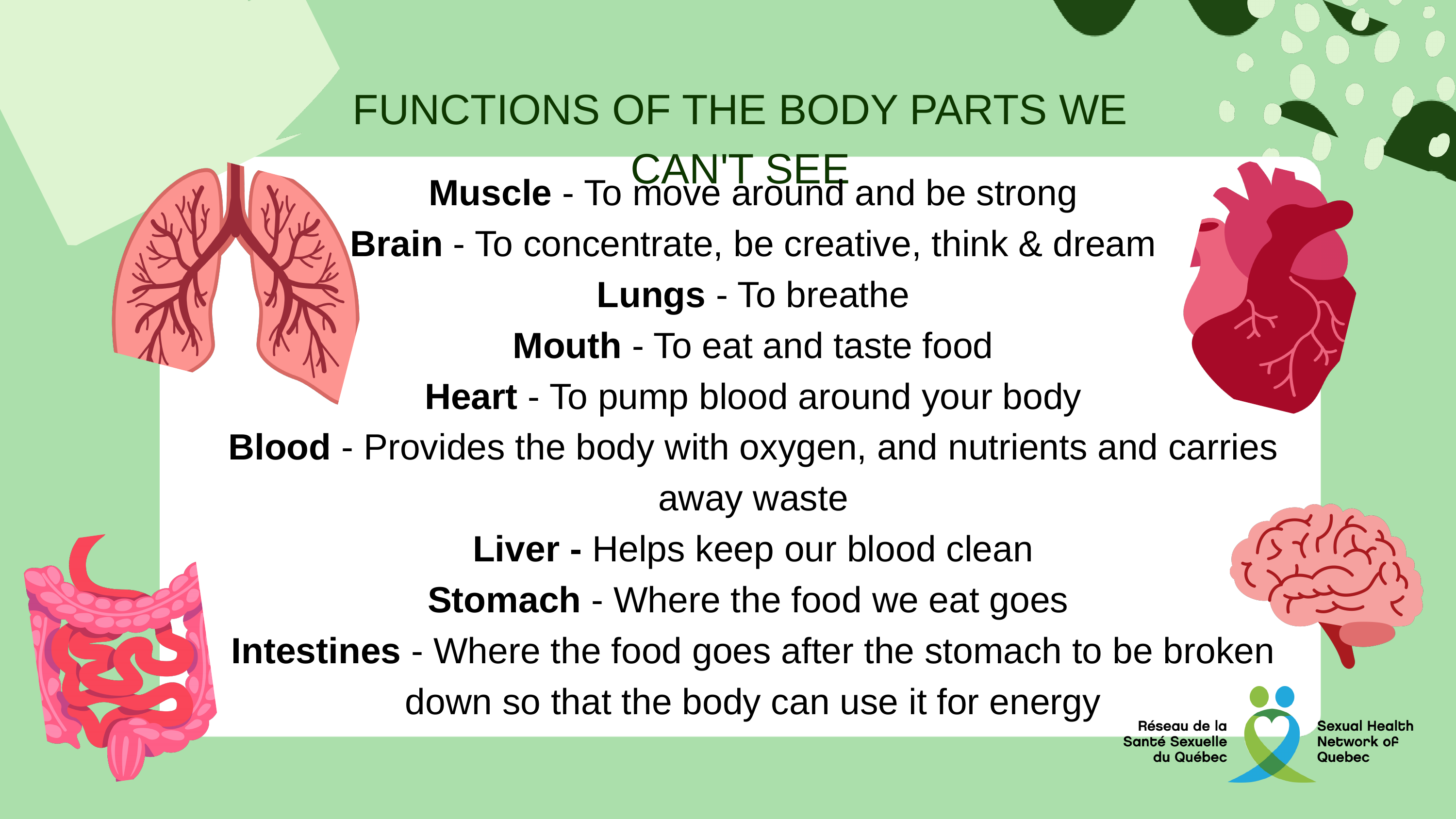

FUNCTIONS OF THE BODY PARTS WE CAN'T SEE

Muscle - To move around and be strong
Brain - To concentrate, be creative, think & dream
Lungs - To breathe
Mouth - To eat and taste food
Heart - To pump blood around your body
Blood - Provides the body with oxygen, and nutrients and carries away waste
Liver - Helps keep our blood clean
Stomach - Where the food we eat goes
Intestines - Where the food goes after the stomach to be broken down so that the body can use it for energy